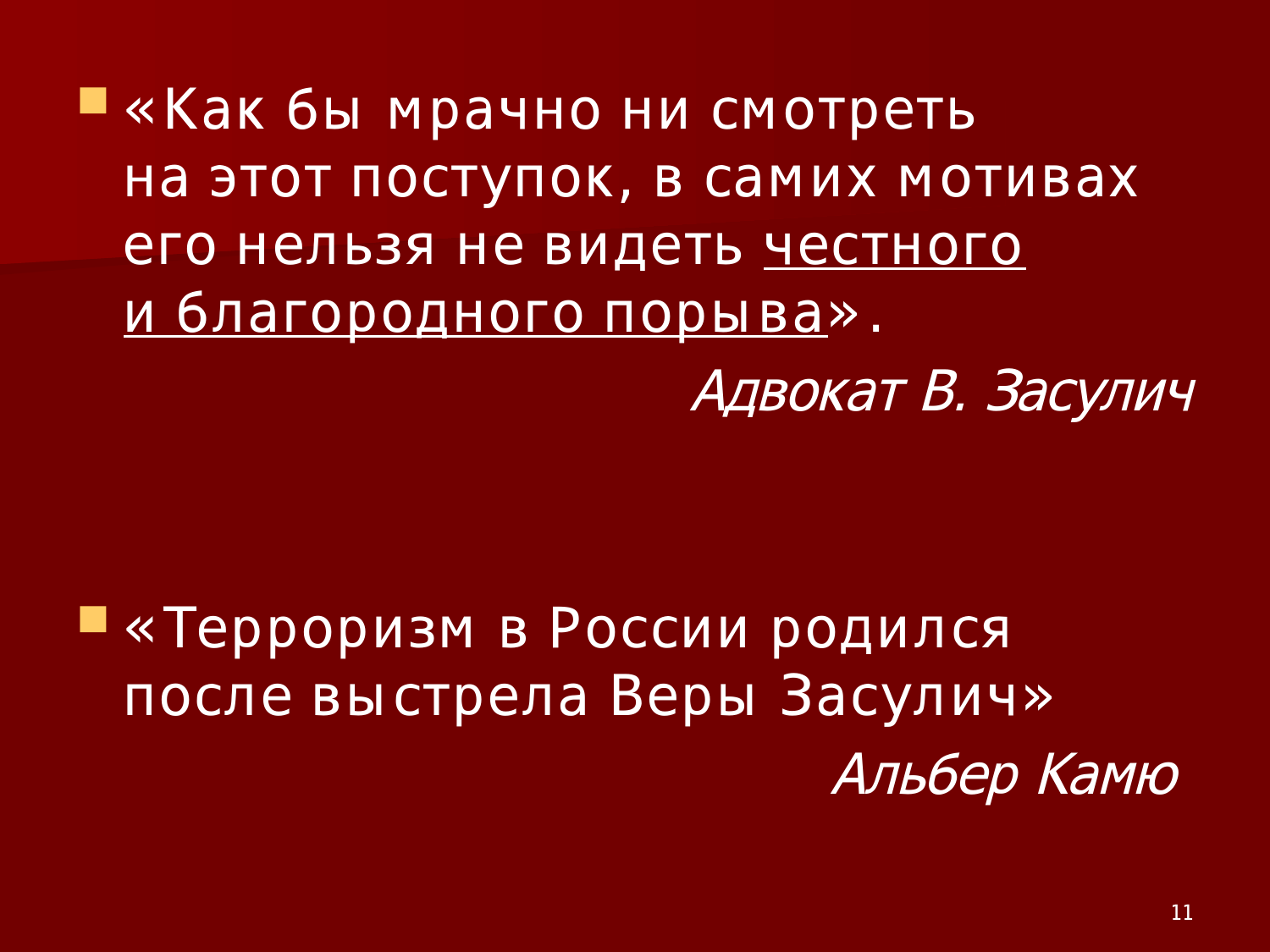

«Как бы мрачно ни смотреть на этот поступок, в самих мотивах его нельзя не видеть честного и благородного порыва».
Адвокат В. Засулич

«Терроризм в России родился после выстрела Веры Засулич»
Альбер Камю
11